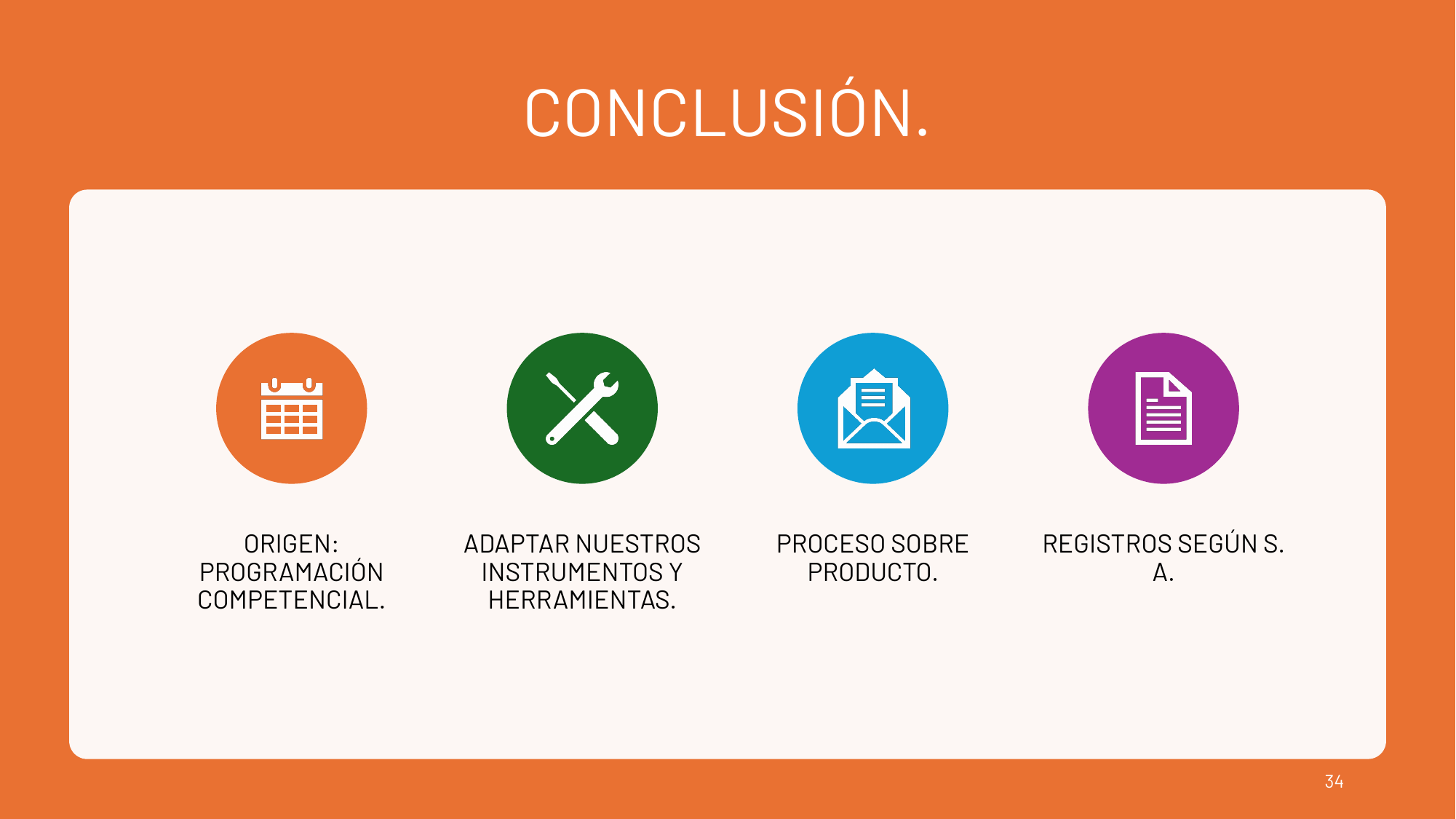

# CONCLUSIÓN.

Origen: programación competencial.
Adaptar nuestros instrumentos y herramientas.
Proceso sobre producto.
Registros según S. A.
34